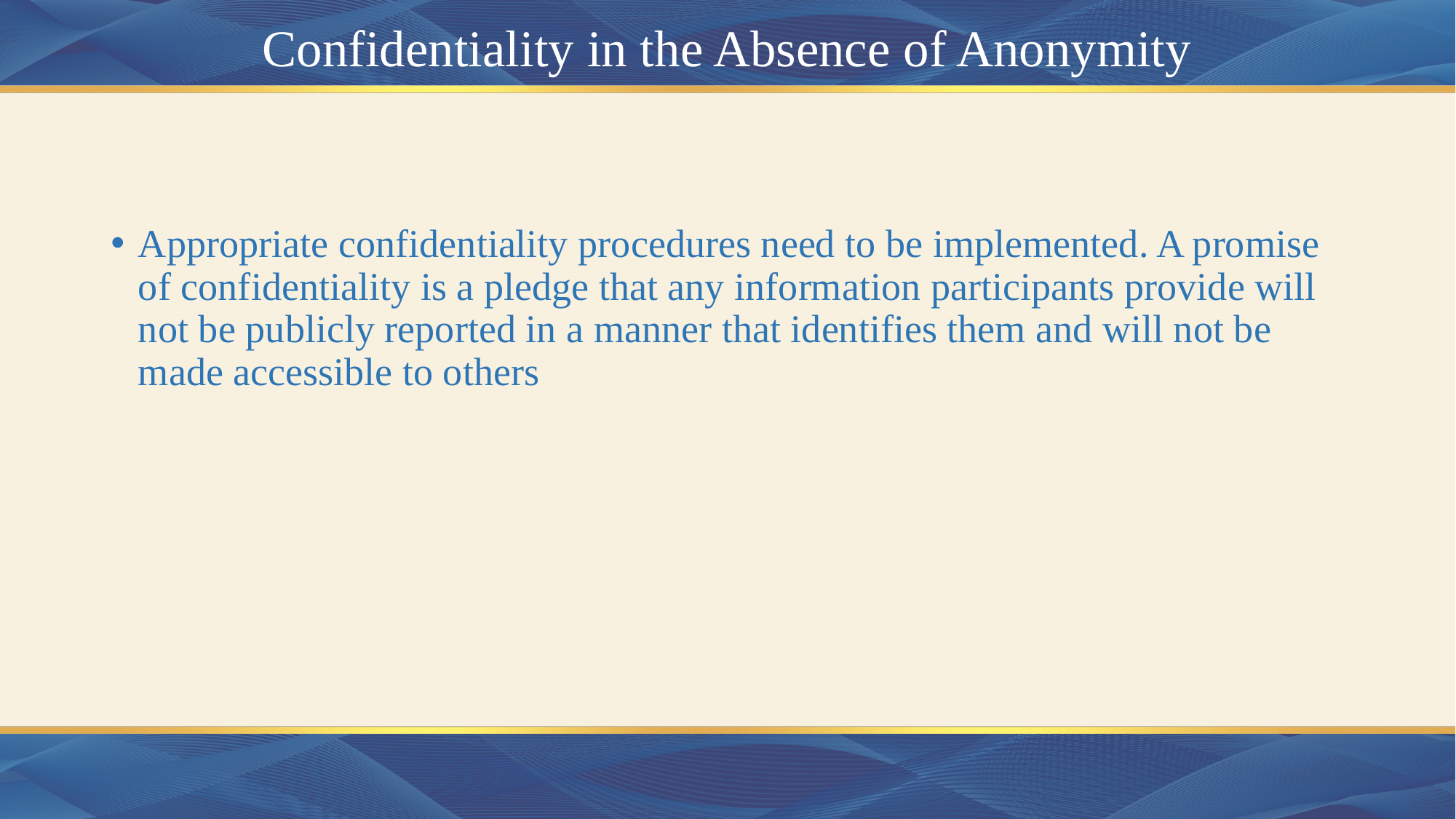

# Confidentiality in the Absence of Anonymity
Appropriate confidentiality procedures need to be implemented. A promise of confidentiality is a pledge that any information participants provide will not be publicly reported in a manner that identifies them and will not be made accessible to others